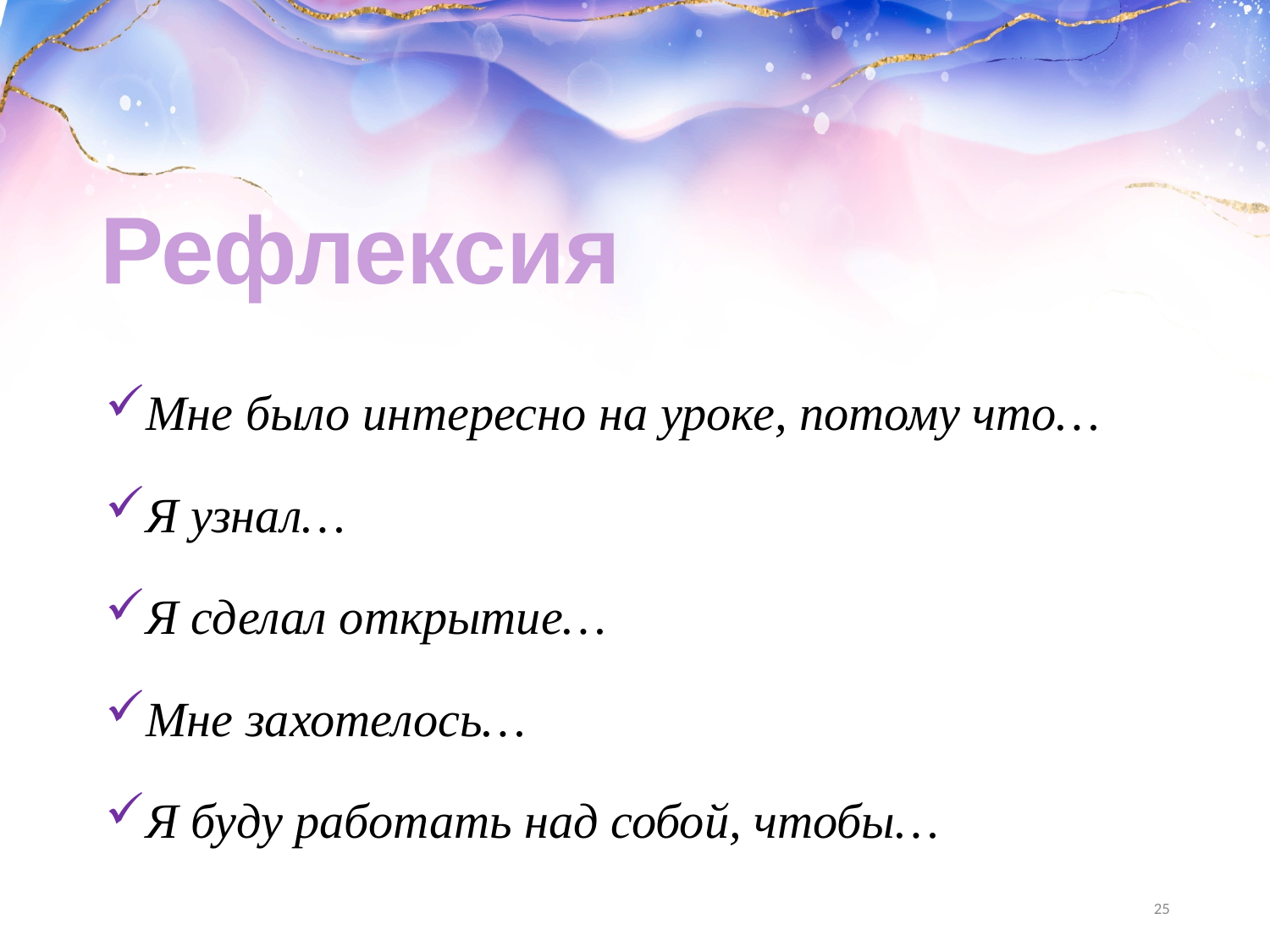

# Рефлексия
Мне было интересно на уроке, потому что…
Я узнал…
Я сделал открытие…
Мне захотелось…
Я буду работать над собой, чтобы…

25